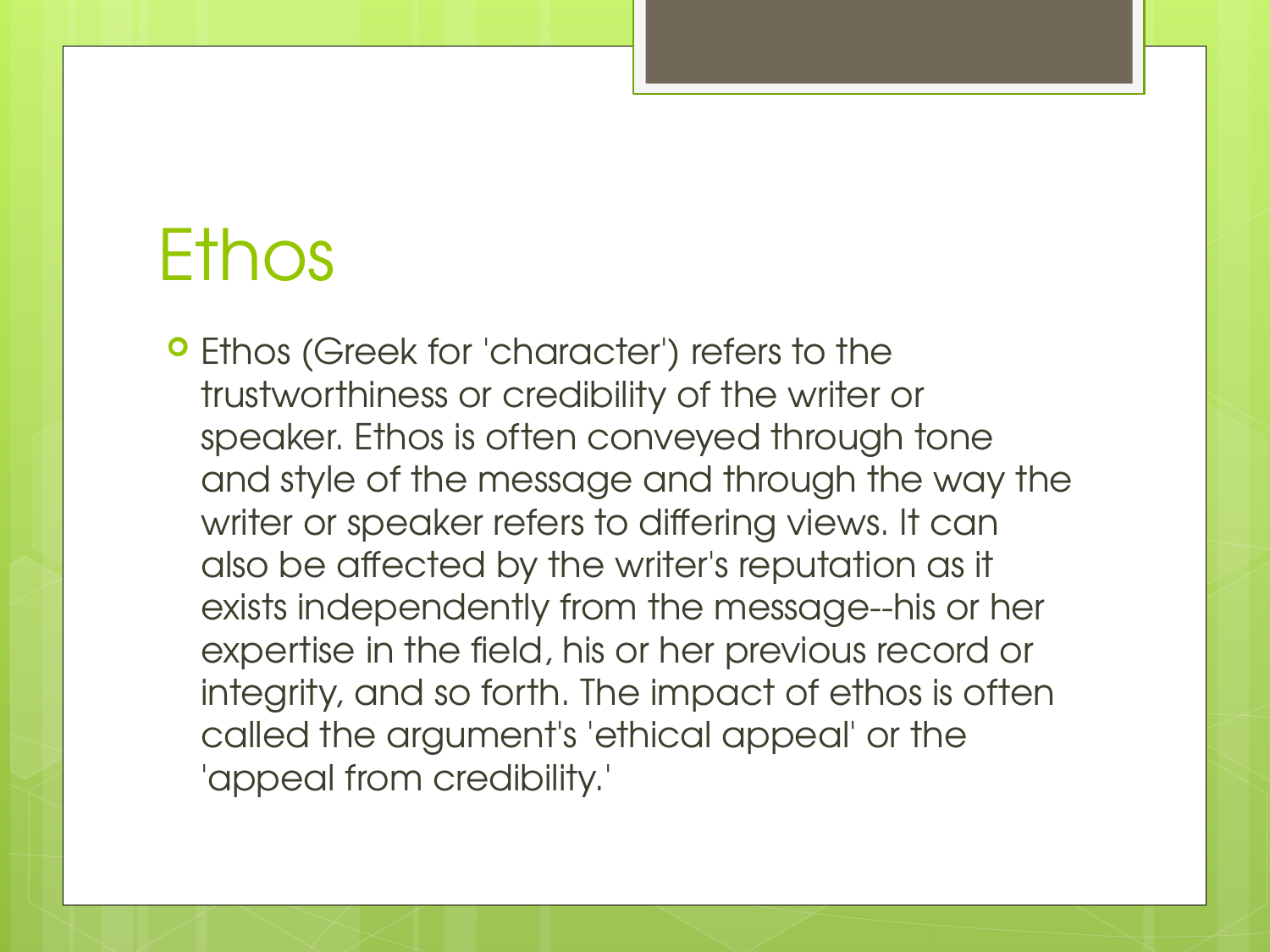

# Ethos
Ethos (Greek for 'character') refers to the trustworthiness or credibility of the writer or speaker. Ethos is often conveyed through tone and style of the message and through the way the writer or speaker refers to differing views. It can also be affected by the writer's reputation as it exists independently from the message--his or her expertise in the field, his or her previous record or integrity, and so forth. The impact of ethos is often called the argument's 'ethical appeal' or the 'appeal from credibility.'